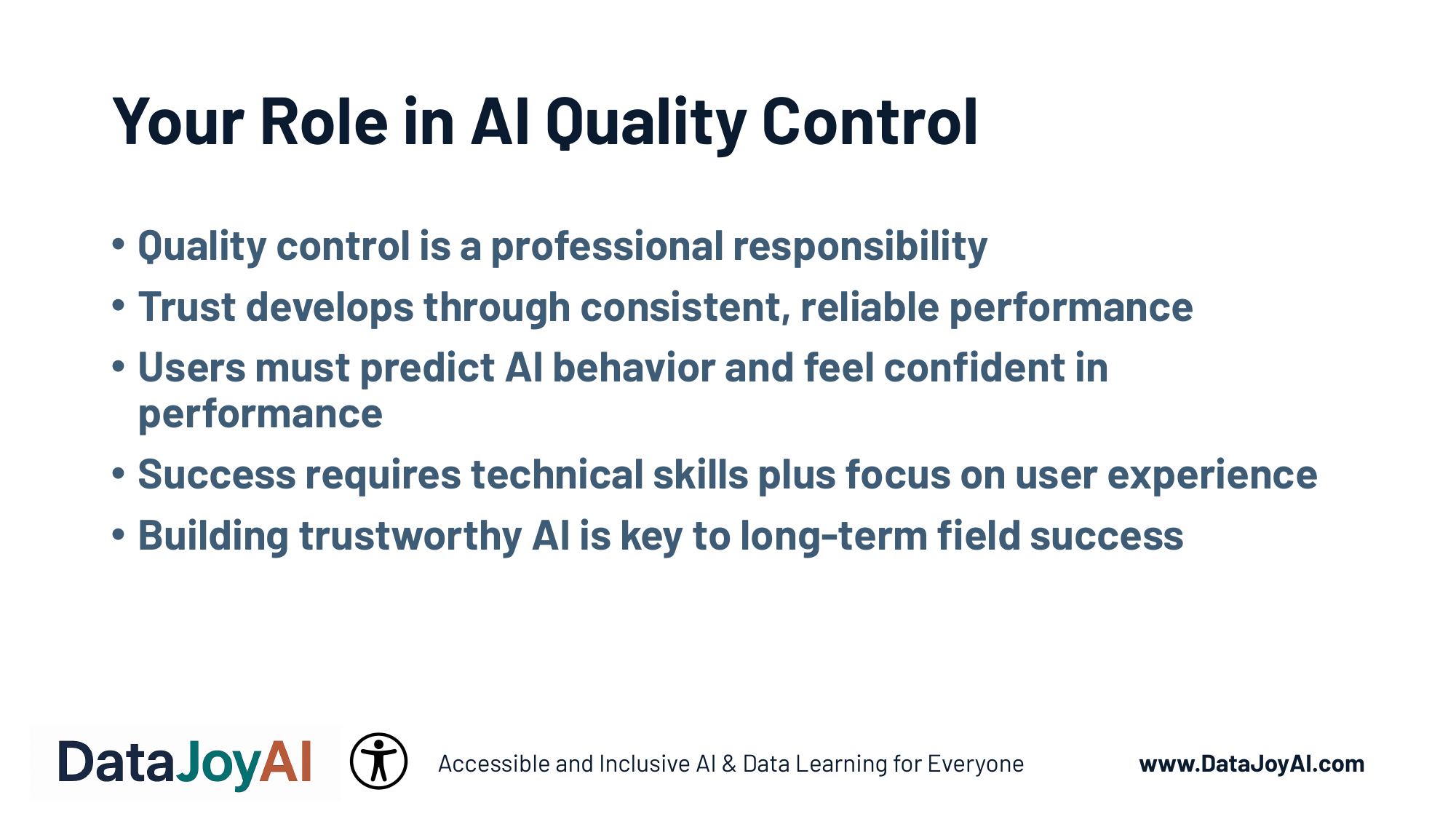

# Your Role in AI Quality Control
Quality control is a professional responsibility
Trust develops through consistent, reliable performance
Users must predict AI behavior and feel confident in performance
Success requires technical skills plus focus on user experience
Building trustworthy AI is key to long-term field success